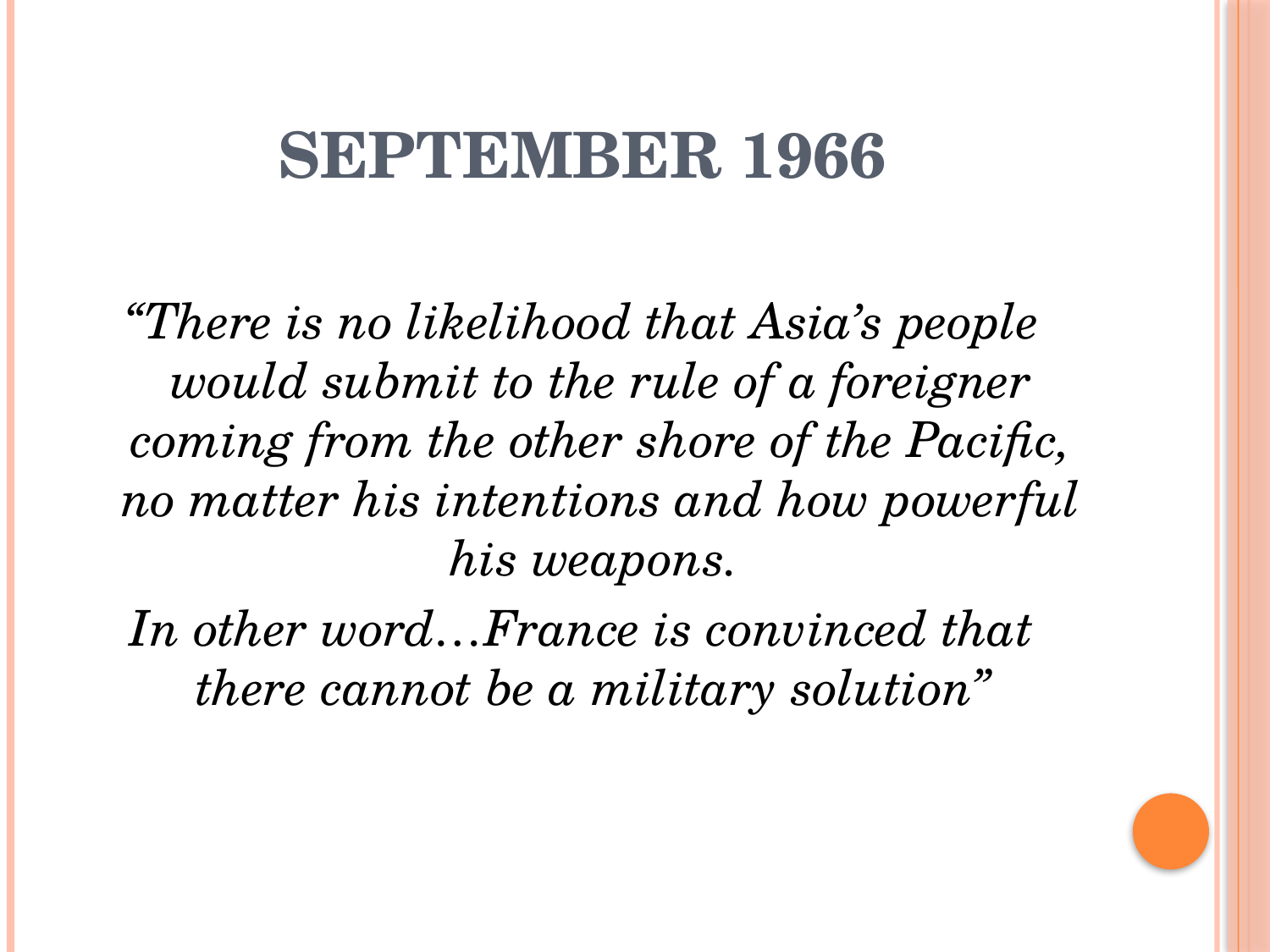

# SEPTEMBER 1966

“There is no likelihood that Asia’s people would submit to the rule of a foreigner coming from the other shore of the Pacific, no matter his intentions and how powerful his weapons.
In other word…France is convinced that there cannot be a military solution”